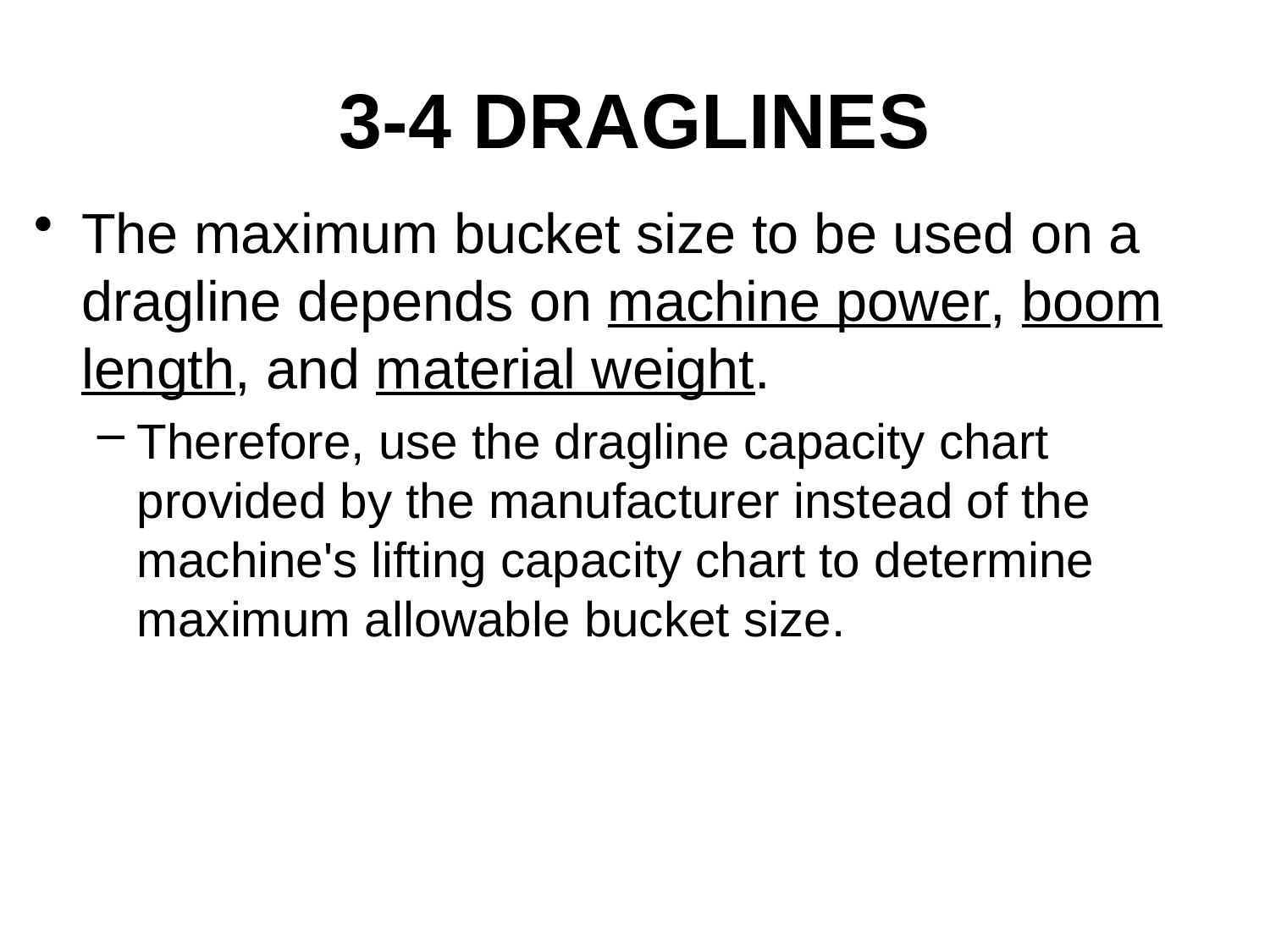

# 3-4 DRAGLINES
The maximum bucket size to be used on a dragline depends on machine power, boom length, and material weight.
Therefore, use the dragline capacity chart provided by the manufacturer instead of the machine's lifting capacity chart to determine maximum allowable bucket size.